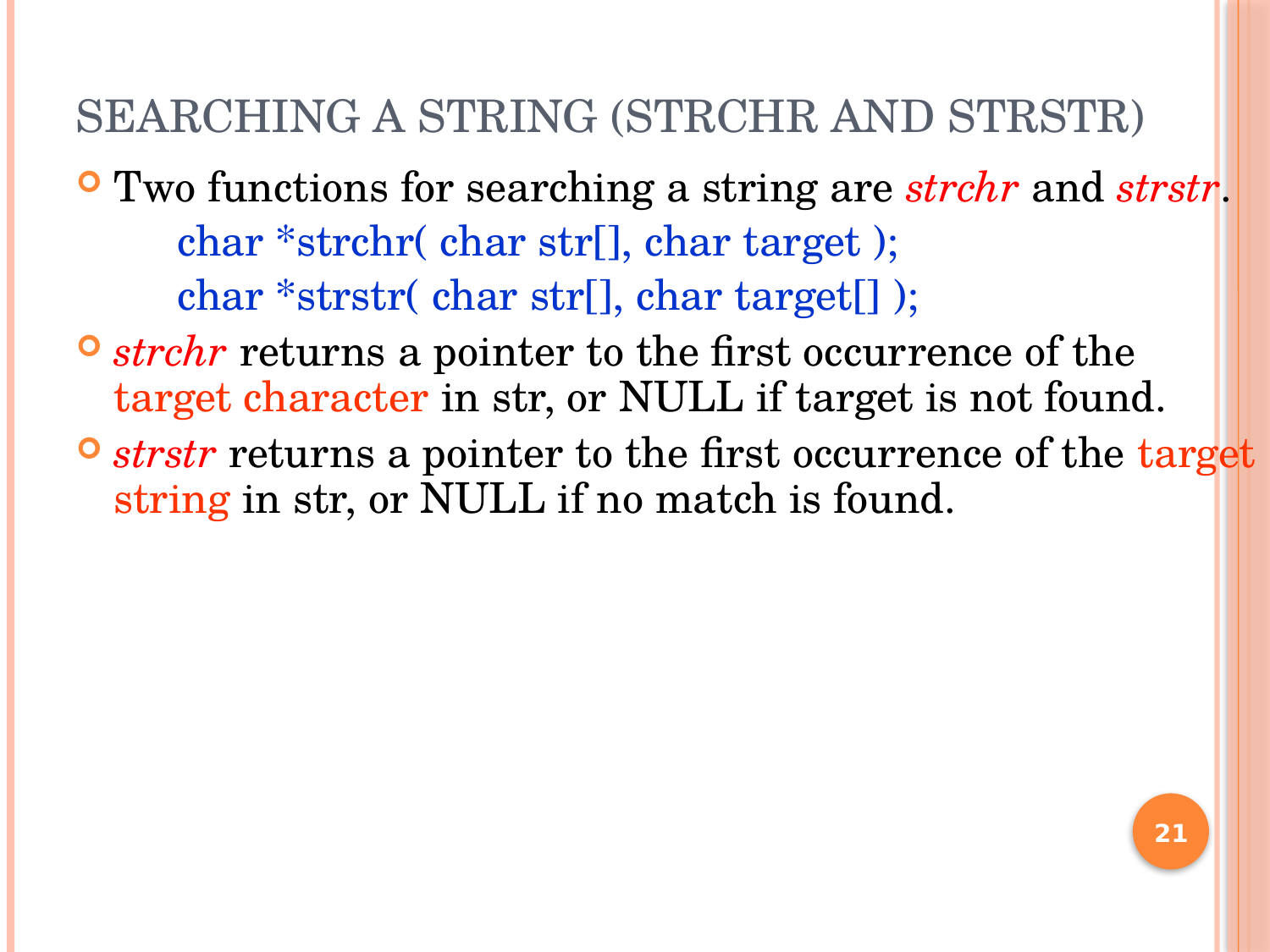

# Searching a string (strchr and strstr)
Two functions for searching a string are strchr and strstr.
char *strchr( char str[], char target );
char *strstr( char str[], char target[] );
strchr returns a pointer to the first occurrence of the target character in str, or NULL if target is not found.
strstr returns a pointer to the first occurrence of the target string in str, or NULL if no match is found.

21